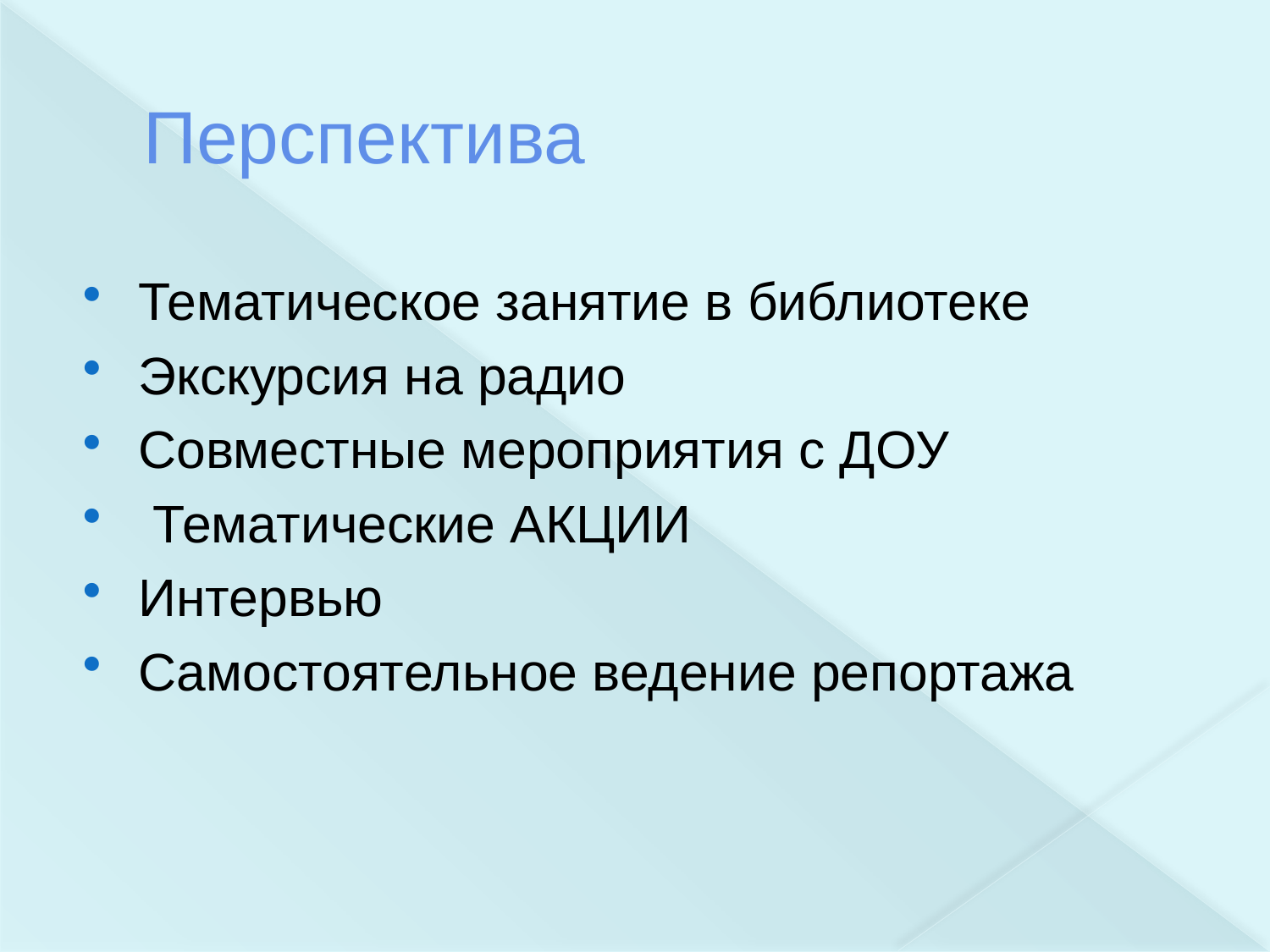

# Перспектива
Тематическое занятие в библиотеке
Экскурсия на радио
Совместные мероприятия с ДОУ
 Тематические АКЦИИ
Интервью
Самостоятельное ведение репортажа